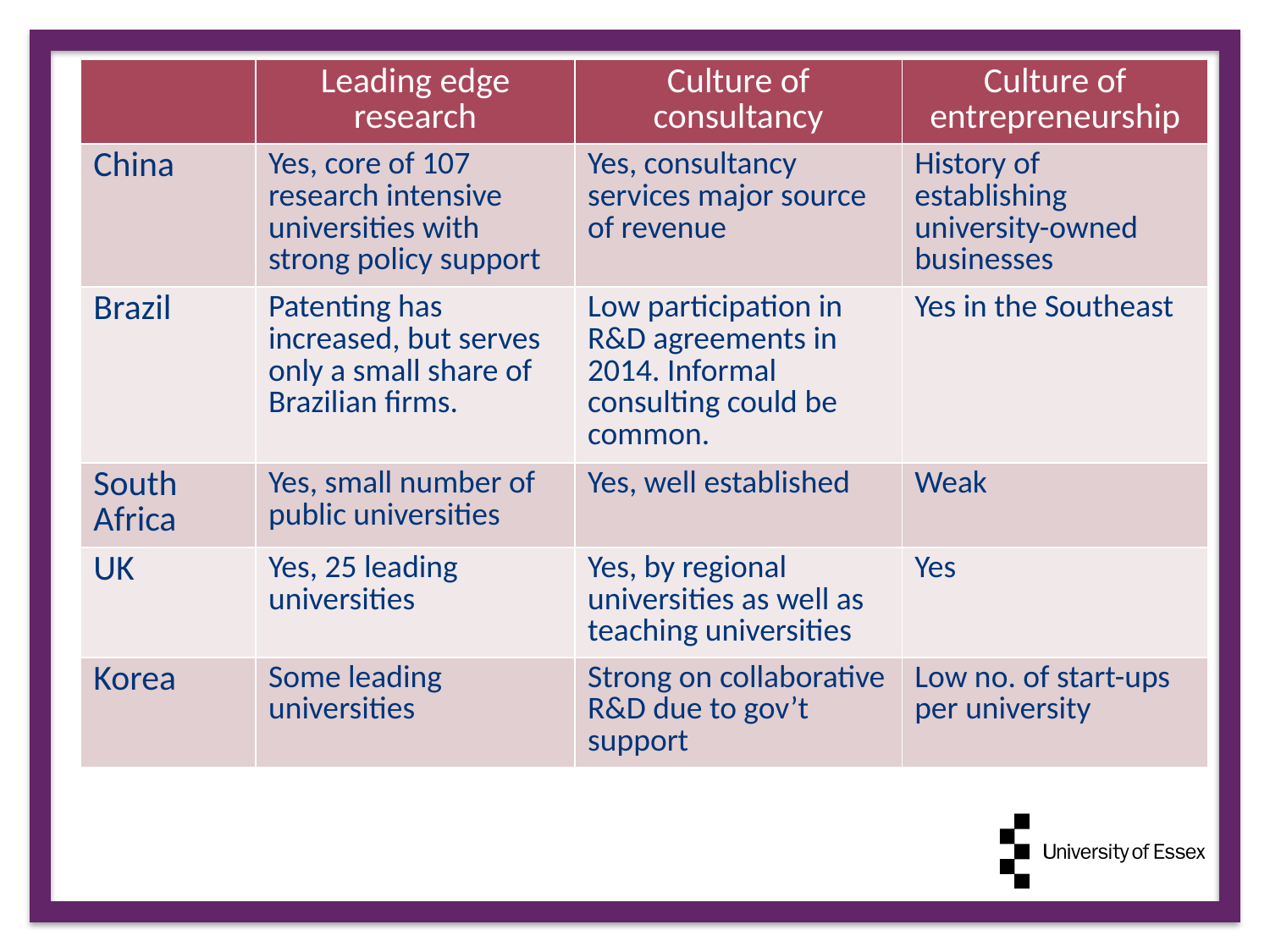

|  | Leading edge research | Culture of consultancy | Culture of entrepreneurship |
| --- | --- | --- | --- |
| China | Yes, core of 107 research intensive universities with strong policy support | Yes, consultancy services major source of revenue | History of establishing university-owned businesses |
| Brazil | Patenting has increased, but serves only a small share of Brazilian firms. | Low participation in R&D agreements in 2014. Informal consulting could be common. | Yes in the Southeast |
| South Africa | Yes, small number of public universities | Yes, well established | Weak |
| UK | Yes, 25 leading universities | Yes, by regional universities as well as teaching universities | Yes |
| Korea | Some leading universities | Strong on collaborative R&D due to gov’t support | Low no. of start-ups per university |